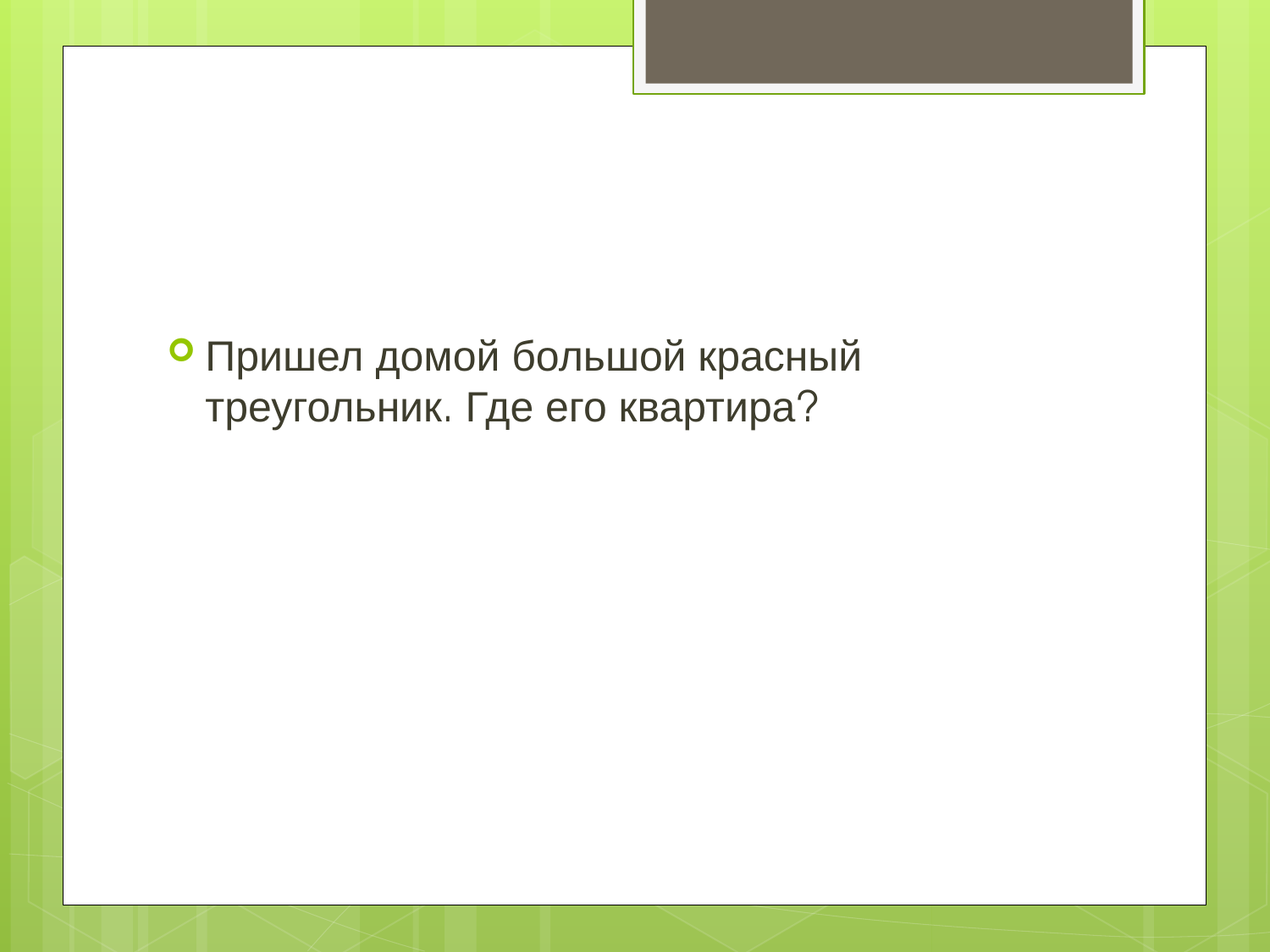

#
Пришел домой большой красный треугольник. Где его квартира?